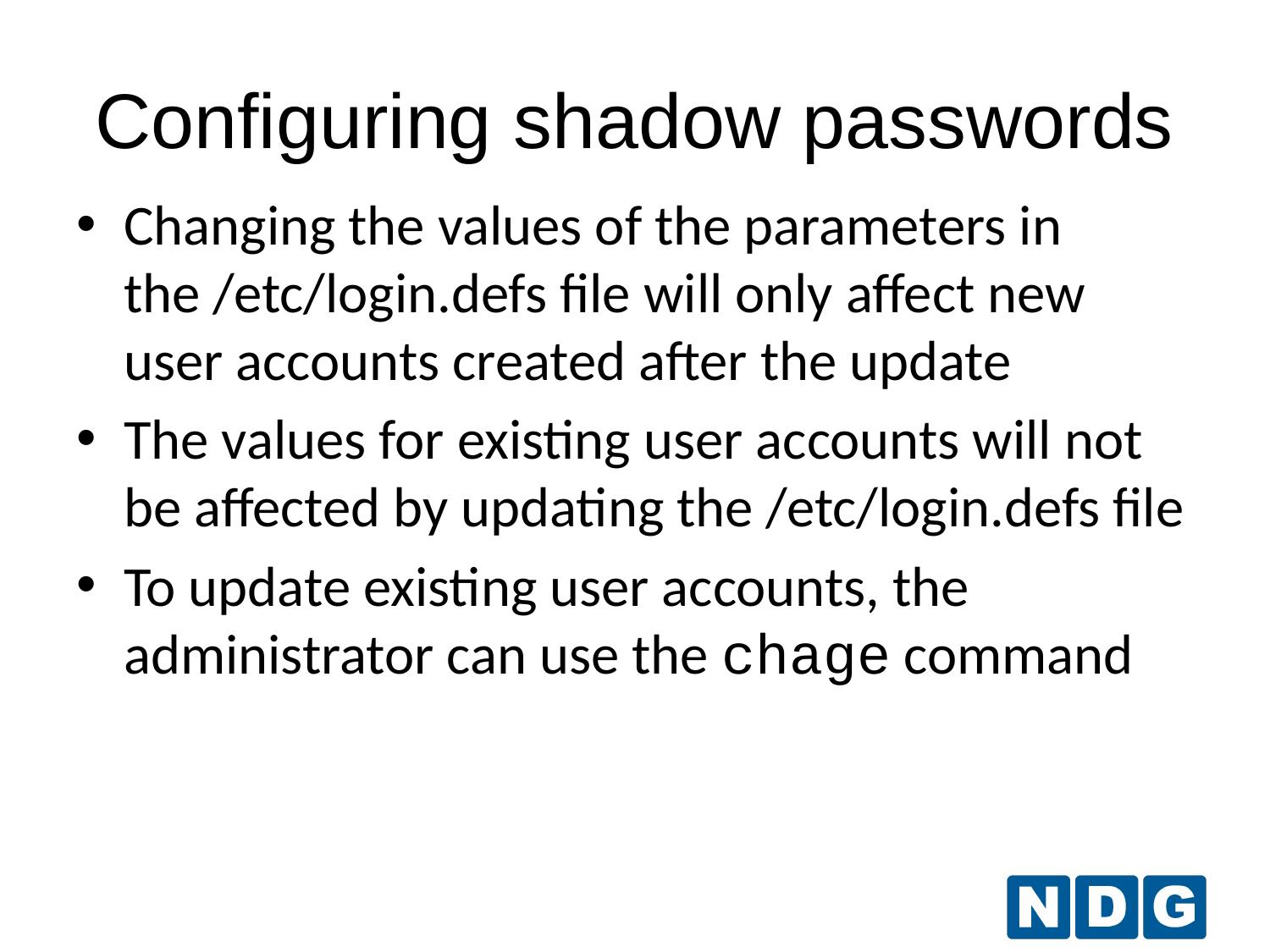

Configuring shadow passwords
Changing the values of the parameters in the /etc/login.defs file will only affect new user accounts created after the update
The values for existing user accounts will not be affected by updating the /etc/login.defs file
To update existing user accounts, the administrator can use the chage command